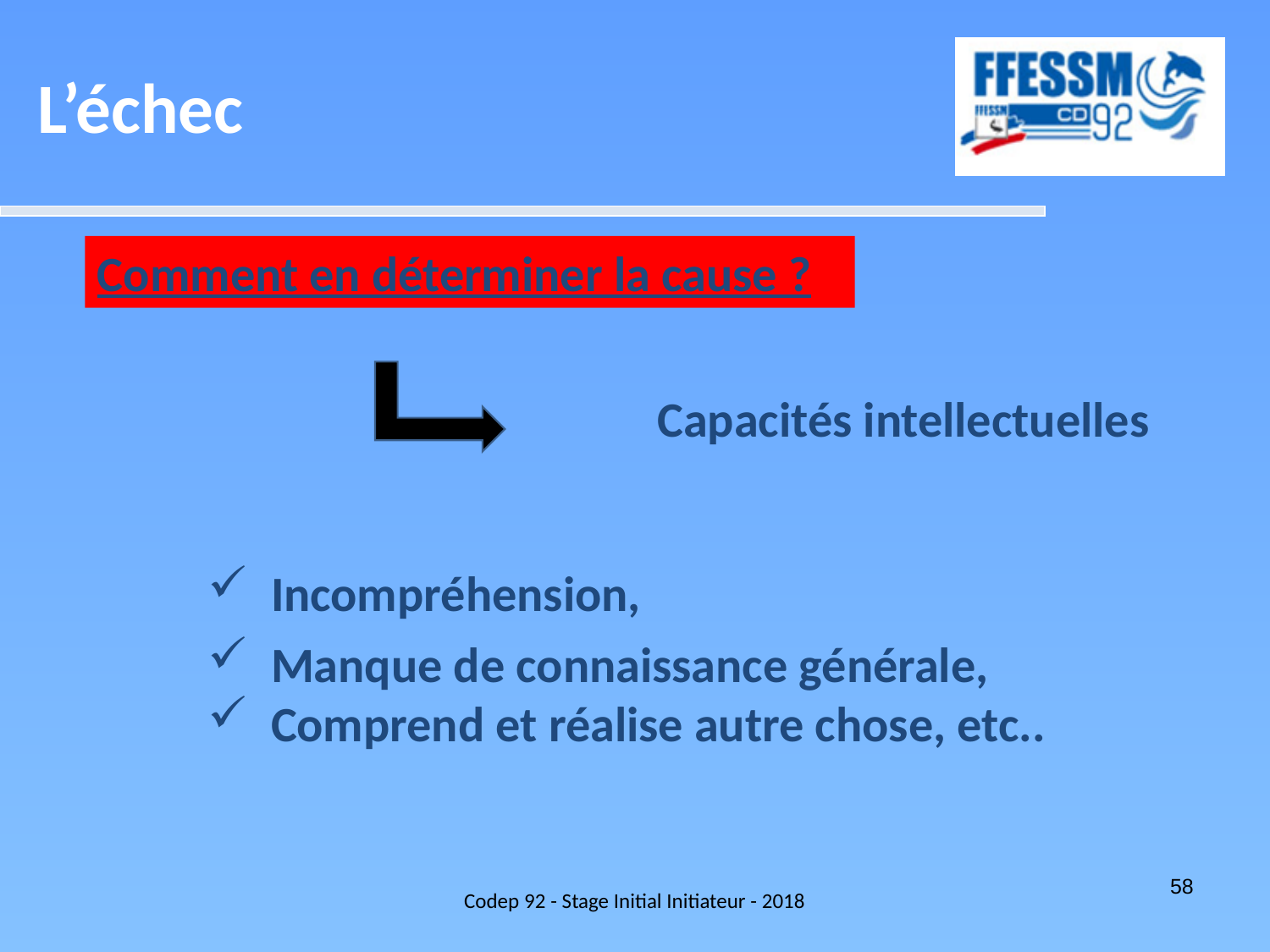

L’échec
Comment en déterminer la cause ?

Capacités intellectuelles
Incompréhension,
Manque de connaissance générale,
Comprend et réalise autre chose, etc..
Codep 92 - Stage Initial Initiateur - 2018
58